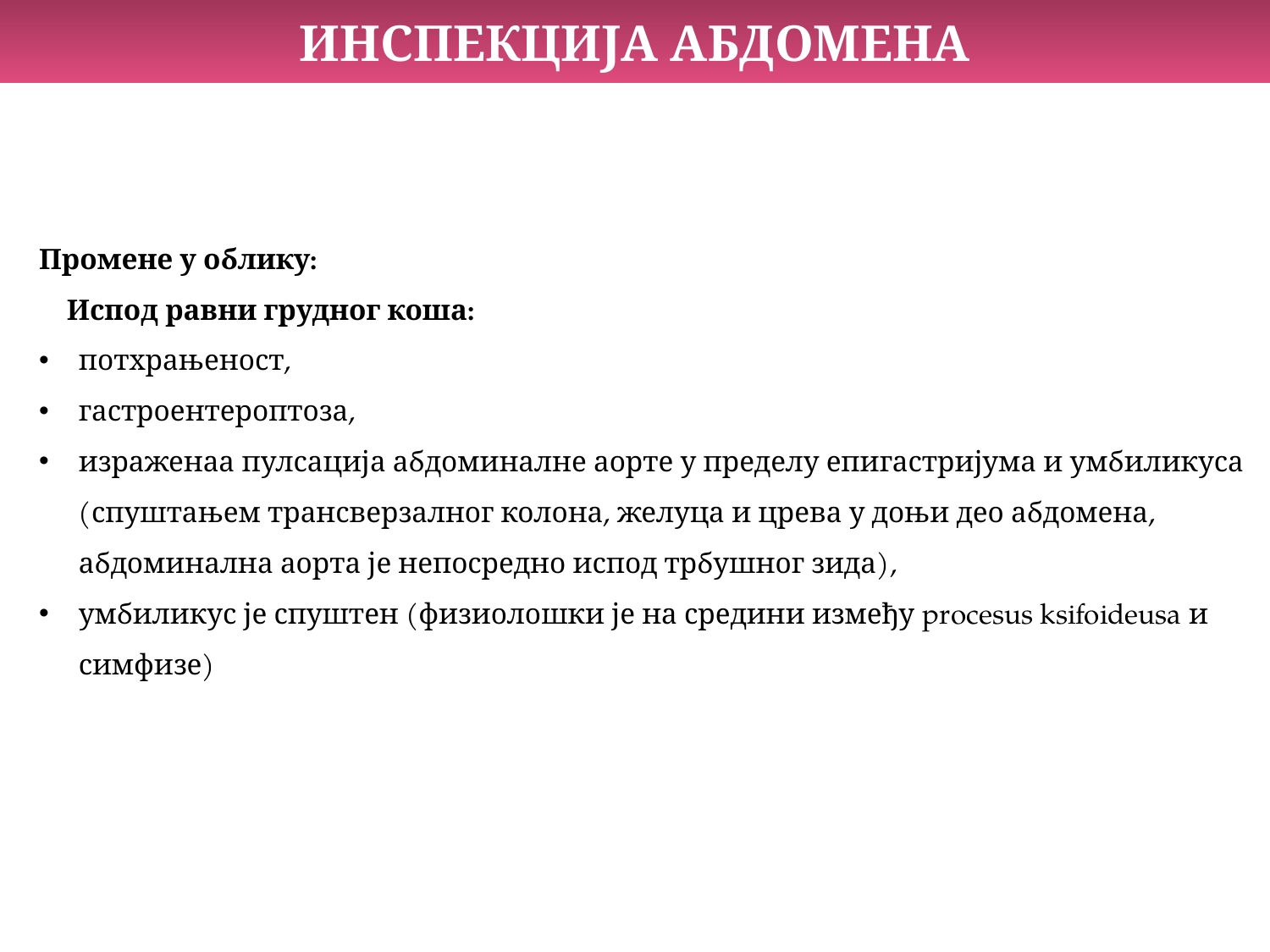

ИНСПЕКЦИЈА АБДОМЕНА
Промене у облику:
    Испод равни грудног коша:
потхрањеност,
гастроентероптоза,
израженаа пулсација абдоминалне аорте у пределу епигастријума и умбиликуса (спуштањем трансверзалног колона, желуца и црева у доњи део абдомена, абдоминална аорта је непосредно испод трбушног зида),
умбиликус је спуштен (физиолошки је на средини између procesus ksifoideusa и симфизе)